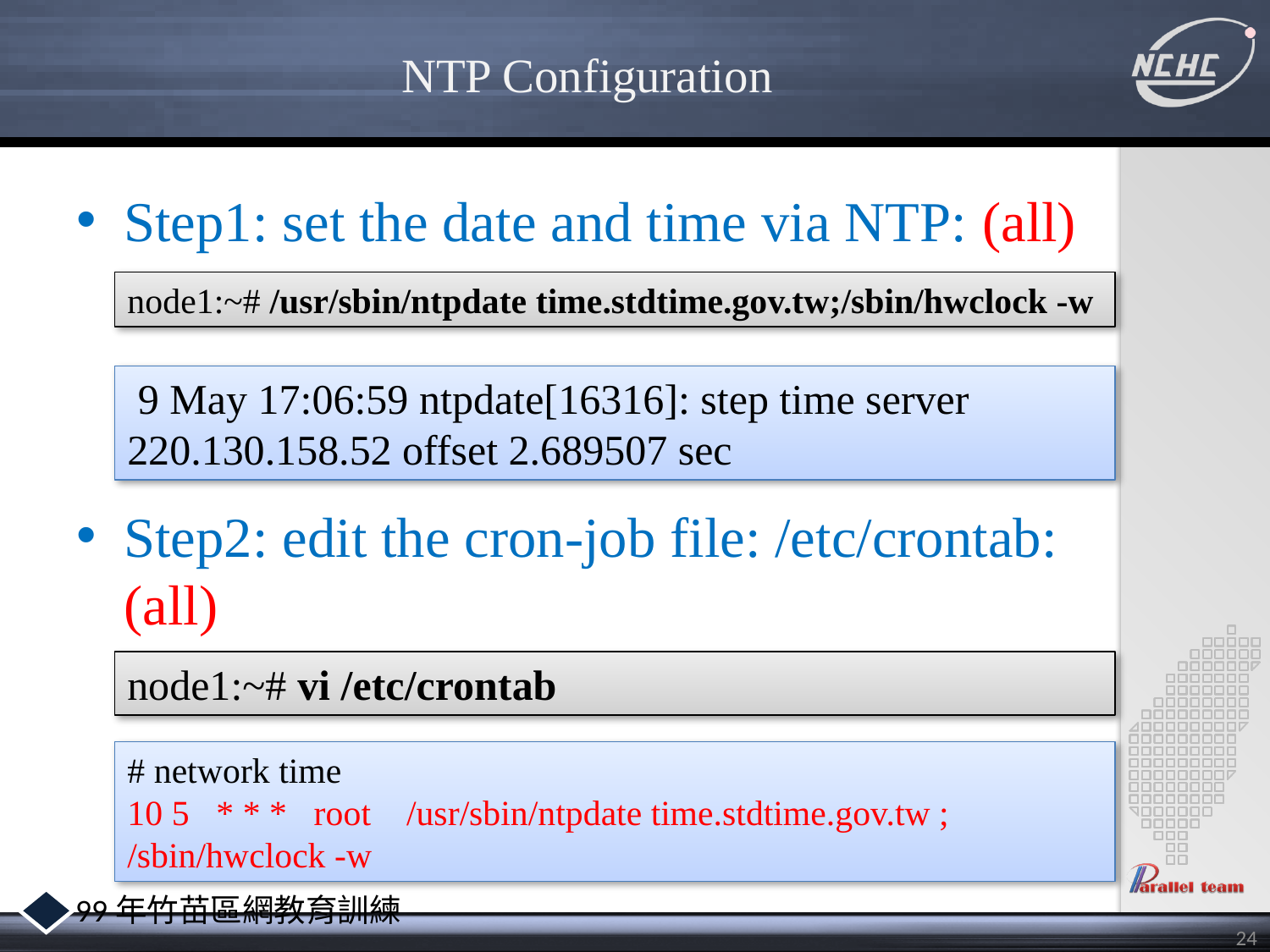

# NTP Configuration
Step1: set the date and time via NTP: (all)

Step2: edit the cron-job file: /etc/crontab: (all)

node1:~# /usr/sbin/ntpdate time.stdtime.gov.tw;/sbin/hwclock -w
 9 May 17:06:59 ntpdate[16316]: step time server 220.130.158.52 offset 2.689507 sec
node1:~# vi /etc/crontab
# network time
10 5   * * *   root    /usr/sbin/ntpdate time.stdtime.gov.tw ; /sbin/hwclock -w
24